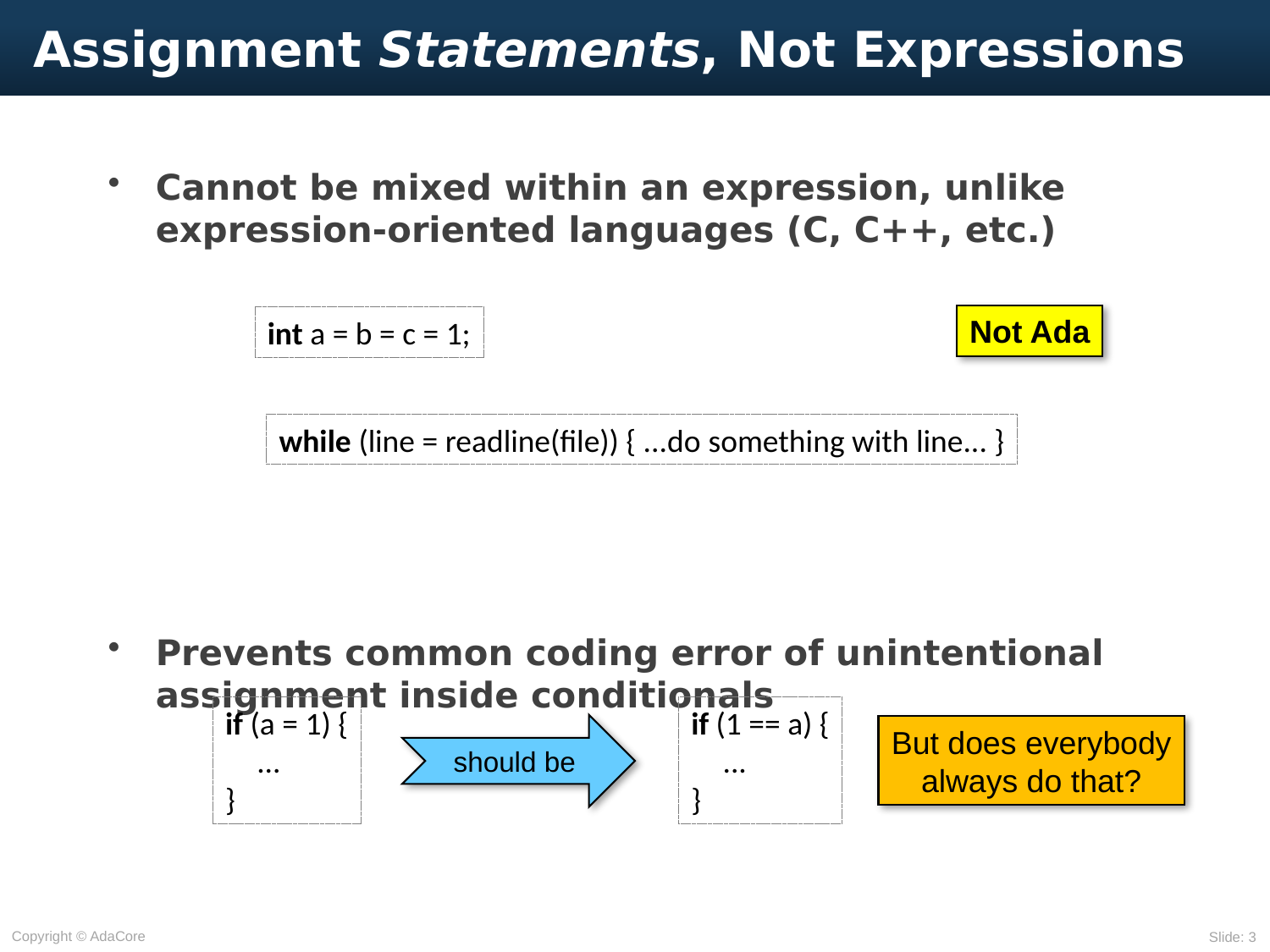

# Assignment Statements, Not Expressions
Cannot be mixed within an expression, unlike expression-oriented languages (C, C++, etc.)

Prevents common coding error of unintentional assignment inside conditionals
Not Ada
int a = b = c = 1;
while (line = readline(file)) { ...do something with line... }
if (a = 1) {
	...
}
if (1 == a) {
	...
}
should be
But does everybody always do that?